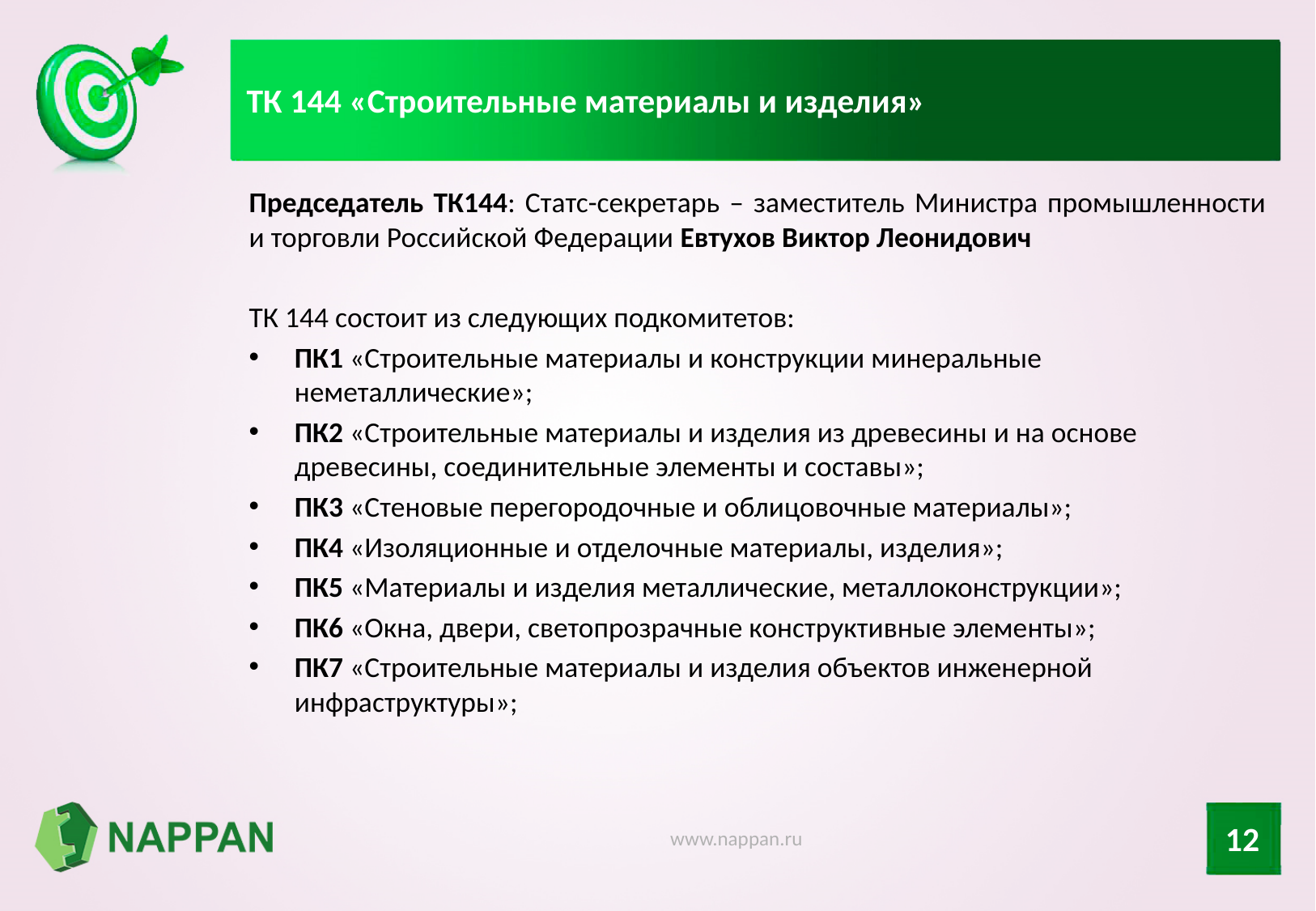

# ТК 144 «Строительные материалы и изделия»
Председатель ТК144: Статс-секретарь – заместитель Министра промышленности и торговли Российской Федерации Евтухов Виктор Леонидович

ТК 144 состоит из следующих подкомитетов:
ПК1 «Строительные материалы и конструкции минеральные неметаллические»;
ПК2 «Строительные материалы и изделия из древесины и на основе древесины, соединительные элементы и составы»;
ПК3 «Стеновые перегородочные и облицовочные материалы»;
ПК4 «Изоляционные и отделочные материалы, изделия»;
ПК5 «Материалы и изделия металлические, металлоконструкции»;
ПК6 «Окна, двери, светопрозрачные конструктивные элементы»;
ПК7 «Строительные материалы и изделия объектов инженерной инфраструктуры»;
12
www.nappan.ru